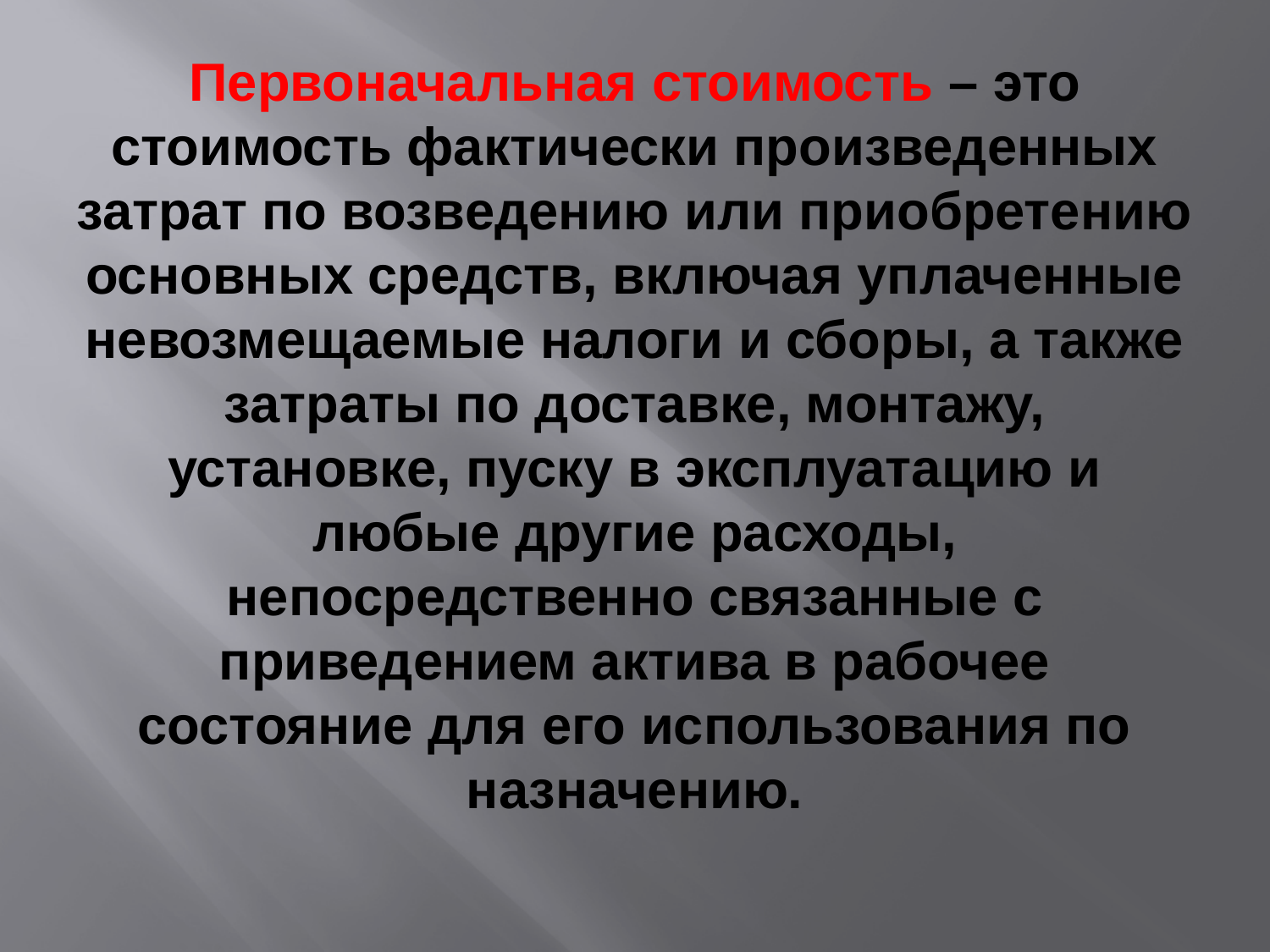

# Первоначальная стоимость – это стоимость фактически произведенных затрат по возведению или приобретению основных средств, включая уплаченные невозмещаемые налоги и сборы, а также затраты по доставке, монтажу, установке, пуску в эксплуатацию и любые другие расходы, непосредственно связанные с приведением актива в рабочее состояние для его использования по назначению.